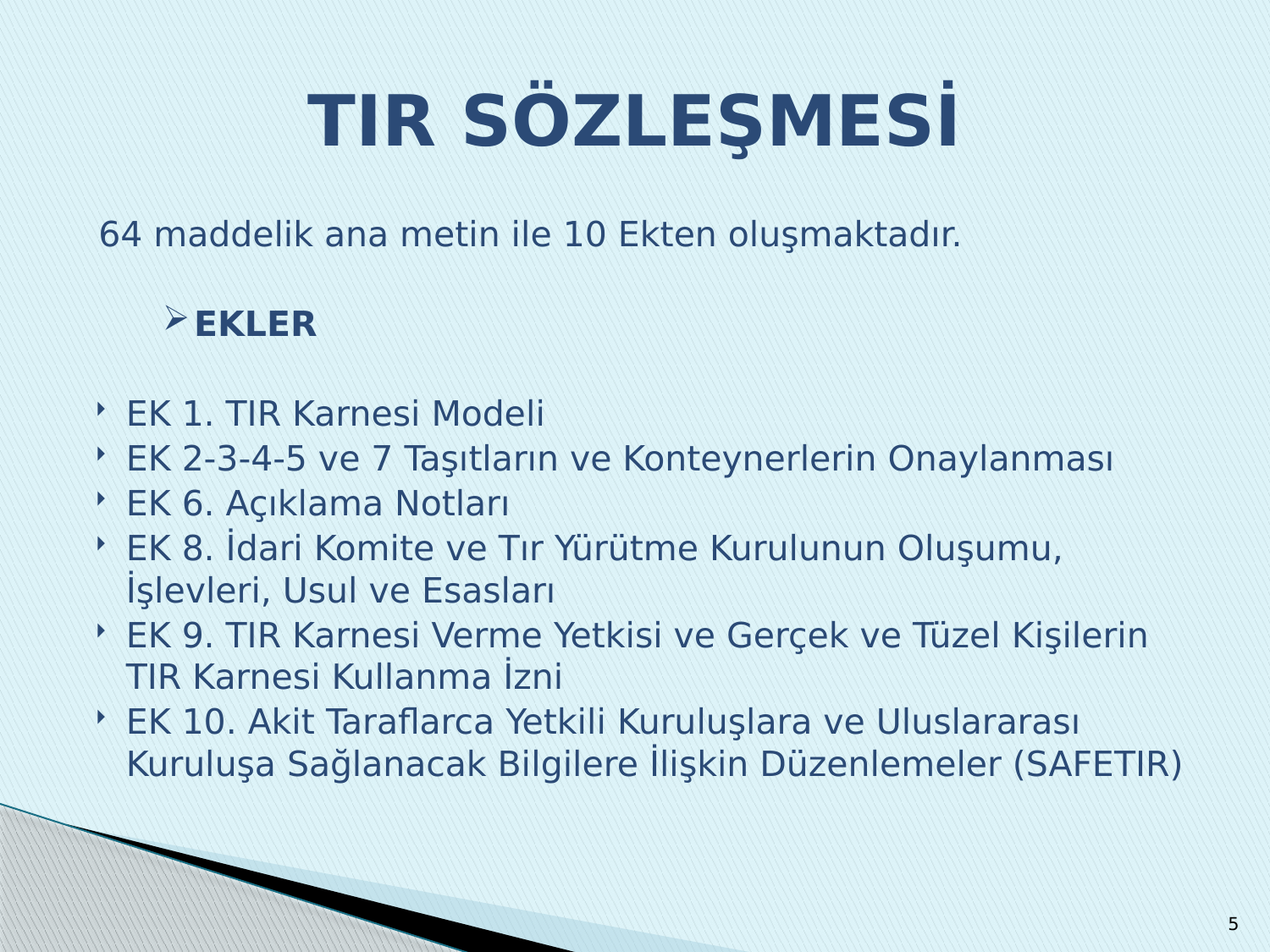

# TIR SÖZLEŞMESİ
 64 maddelik ana metin ile 10 Ekten oluşmaktadır.

EKLER

EK 1. TIR Karnesi Modeli
EK 2-3-4-5 ve 7 Taşıtların ve Konteynerlerin Onaylanması
EK 6. Açıklama Notları
EK 8. İdari Komite ve Tır Yürütme Kurulunun Oluşumu, İşlevleri, Usul ve Esasları
EK 9. TIR Karnesi Verme Yetkisi ve Gerçek ve Tüzel Kişilerin TIR Karnesi Kullanma İzni
EK 10. Akit Taraflarca Yetkili Kuruluşlara ve Uluslararası Kuruluşa Sağlanacak Bilgilere İlişkin Düzenlemeler (SAFETIR)

5